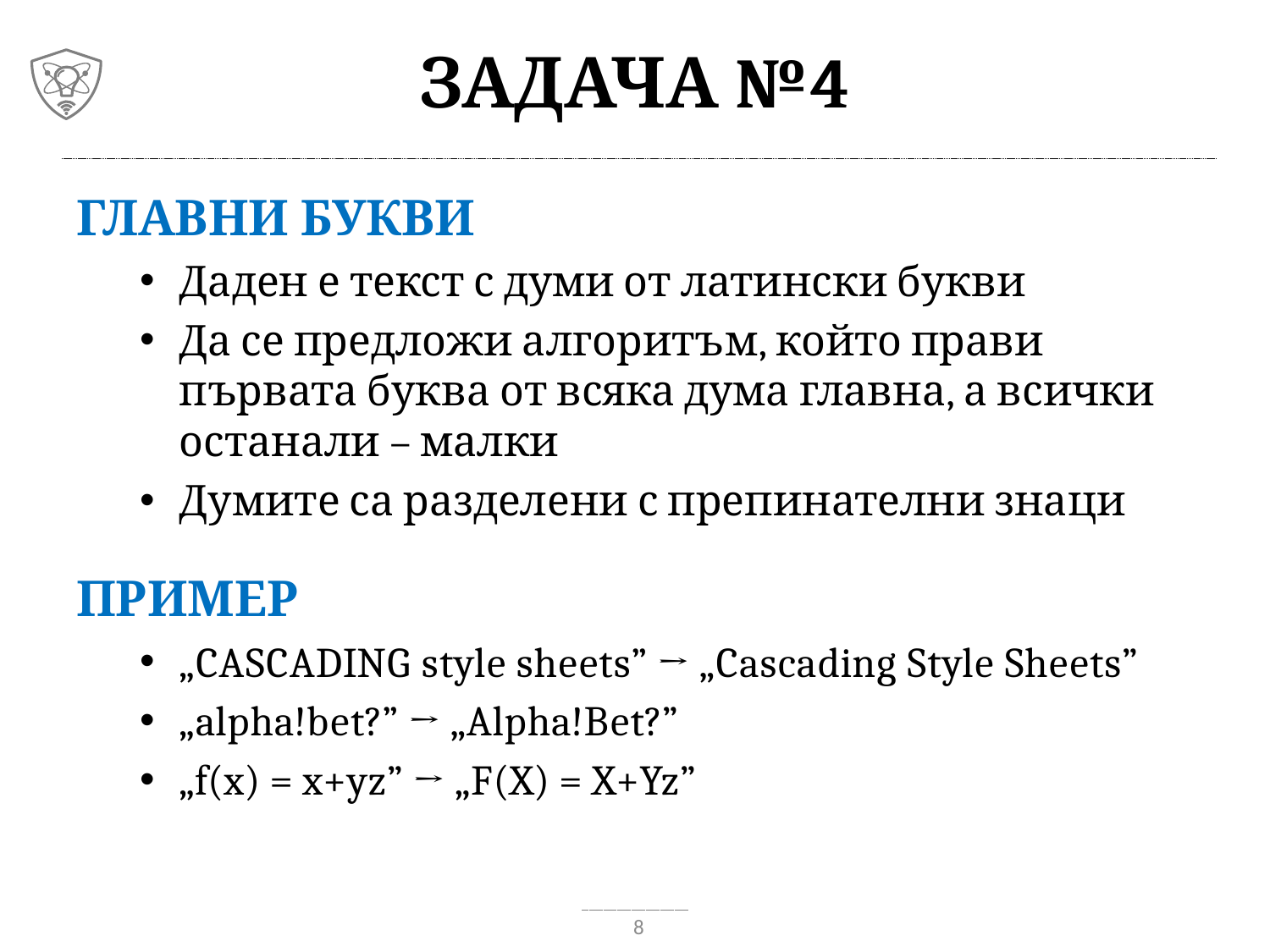

# Задача №4
Главни букви
Даден е текст с думи от латински букви
Да се предложи алгоритъм, който прави първата буква от всяка дума главна, а всички останали – малки
Думите са разделени с препинателни знаци
Пример
„CASCADING style sheets” → „Cascading Style Sheets”
„alpha!bet?” → „Alpha!Bet?”
„f(x) = x+yz” → „F(X) = X+Yz”

8